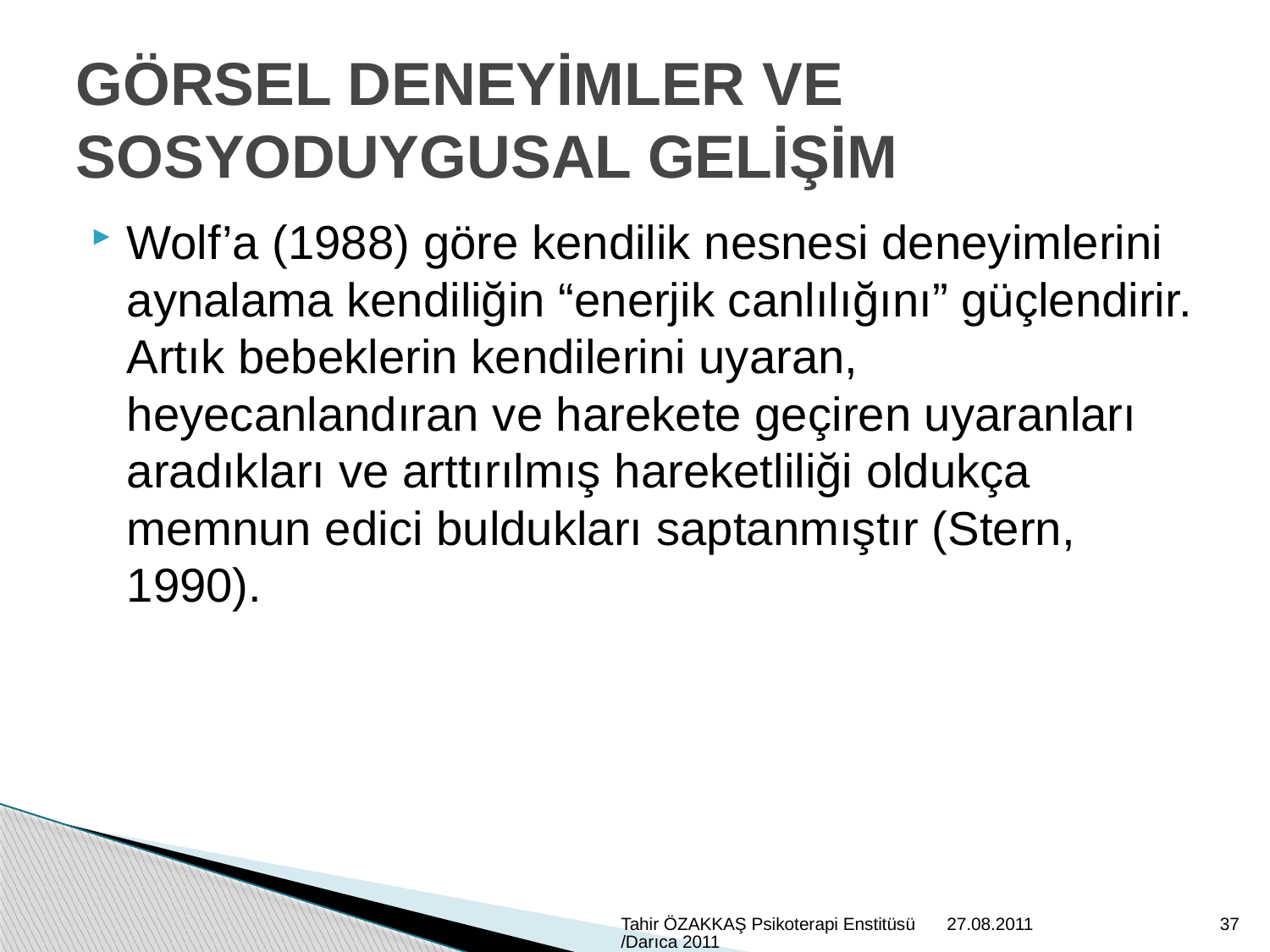

# GÖRSEL DENEYİMLER VE SOSYODUYGUSAL GELİŞİM
Wolf’a (1988) göre kendilik nesnesi deneyimlerini aynalama kendiliğin “enerjik canlılığını” güçlendirir. Artık bebeklerin kendilerini uyaran, heyecanlandıran ve harekete geçiren uyaranları aradıkları ve arttırılmış hareketliliği oldukça memnun edici buldukları saptanmıştır (Stern, 1990).
Tahir ÖZAKKAŞ Psikoterapi Enstitüsü /Darıca 2011
27.08.2011
37